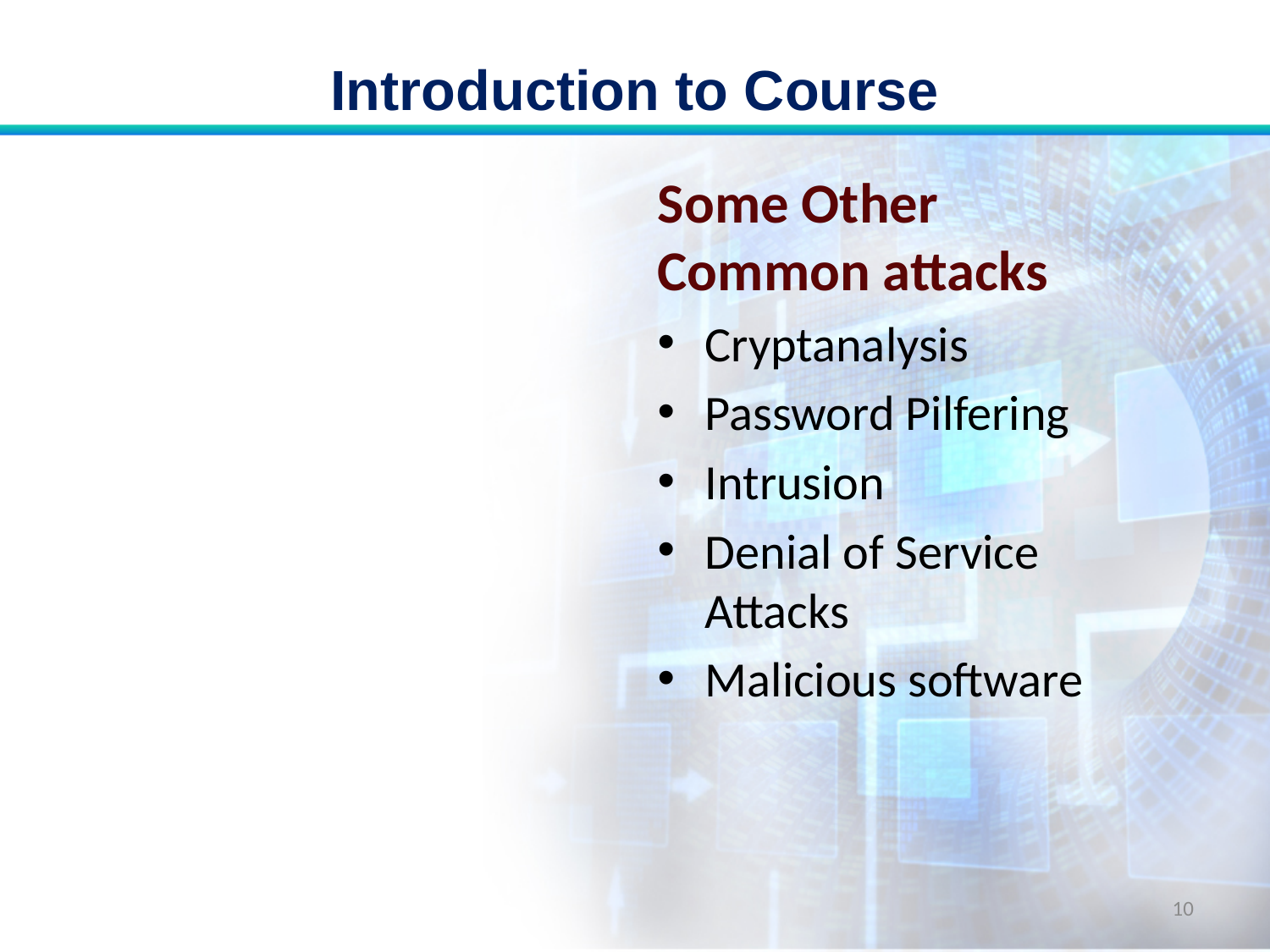

# Introduction to Course
Some Other Common attacks
Cryptanalysis
Password Pilfering
Intrusion
Denial of Service Attacks
Malicious software

10